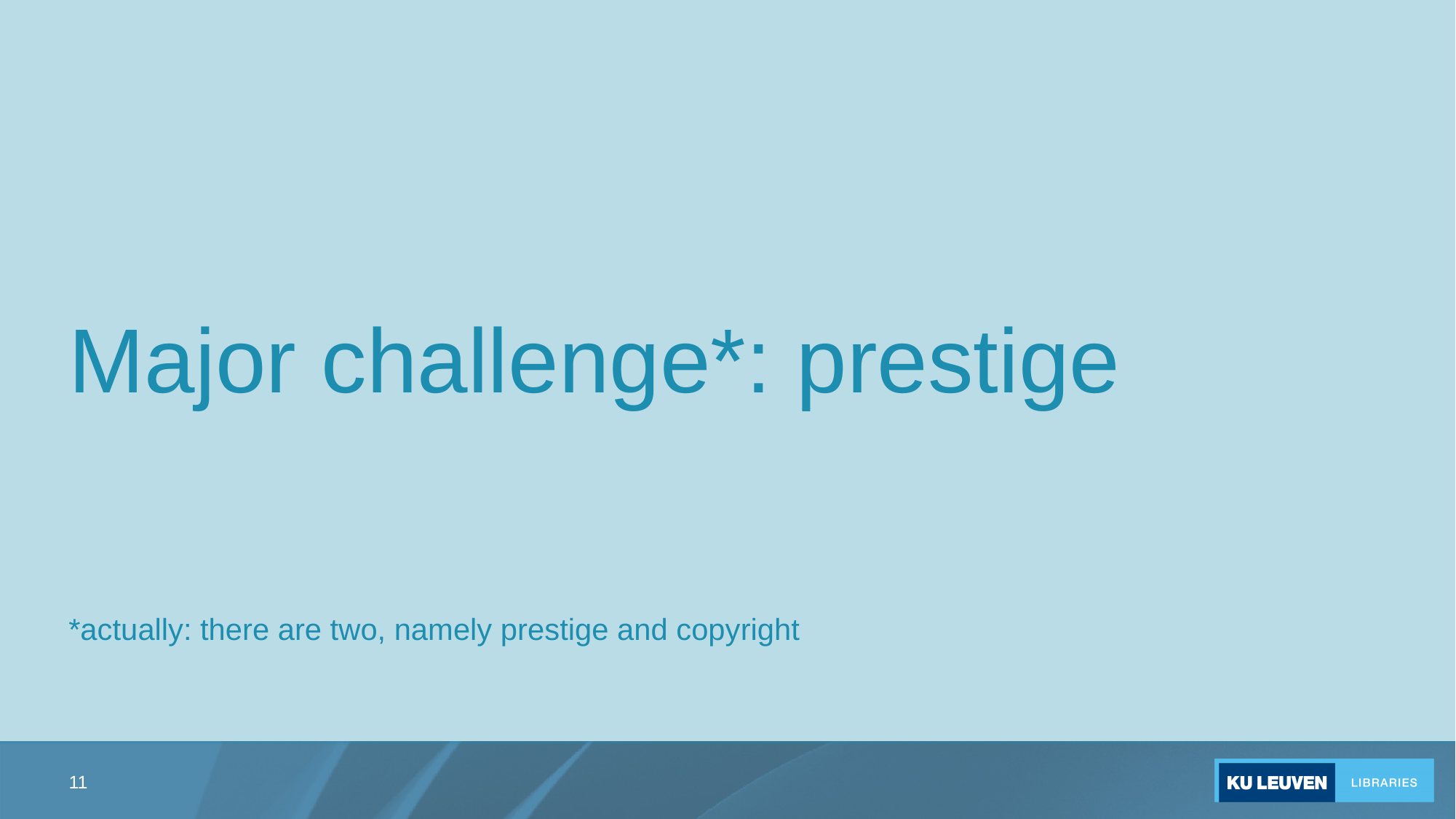

# Major challenge*: prestige
*actually: there are two, namely prestige and copyright

11